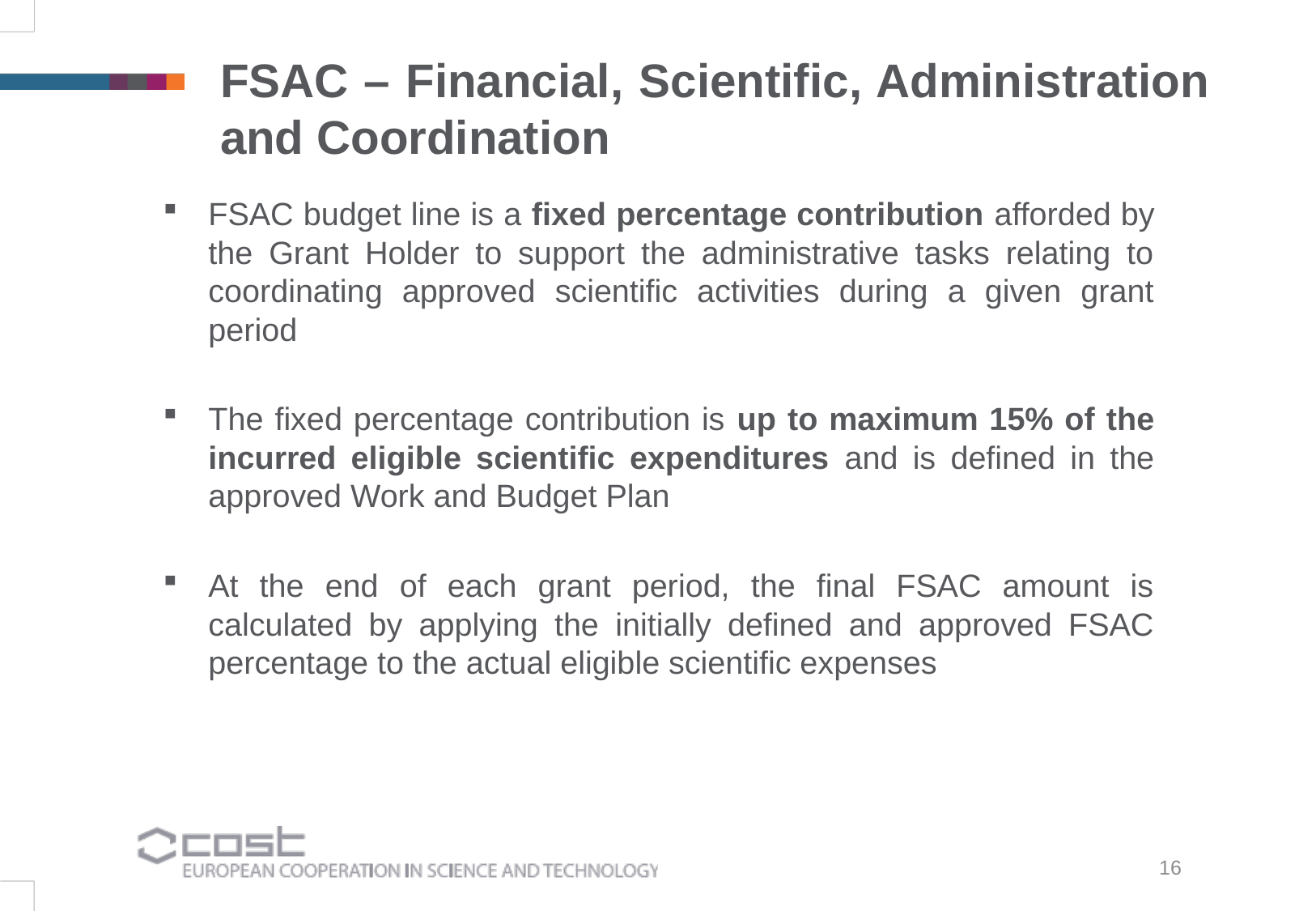

FSAC – Financial, Scientific, Administration and Coordination
FSAC budget line is a fixed percentage contribution afforded by the Grant Holder to support the administrative tasks relating to coordinating approved scientific activities during a given grant period

The fixed percentage contribution is up to maximum 15% of the incurred eligible scientific expenditures and is defined in the approved Work and Budget Plan

At the end of each grant period, the final FSAC amount is calculated by applying the initially defined and approved FSAC percentage to the actual eligible scientific expenses
16